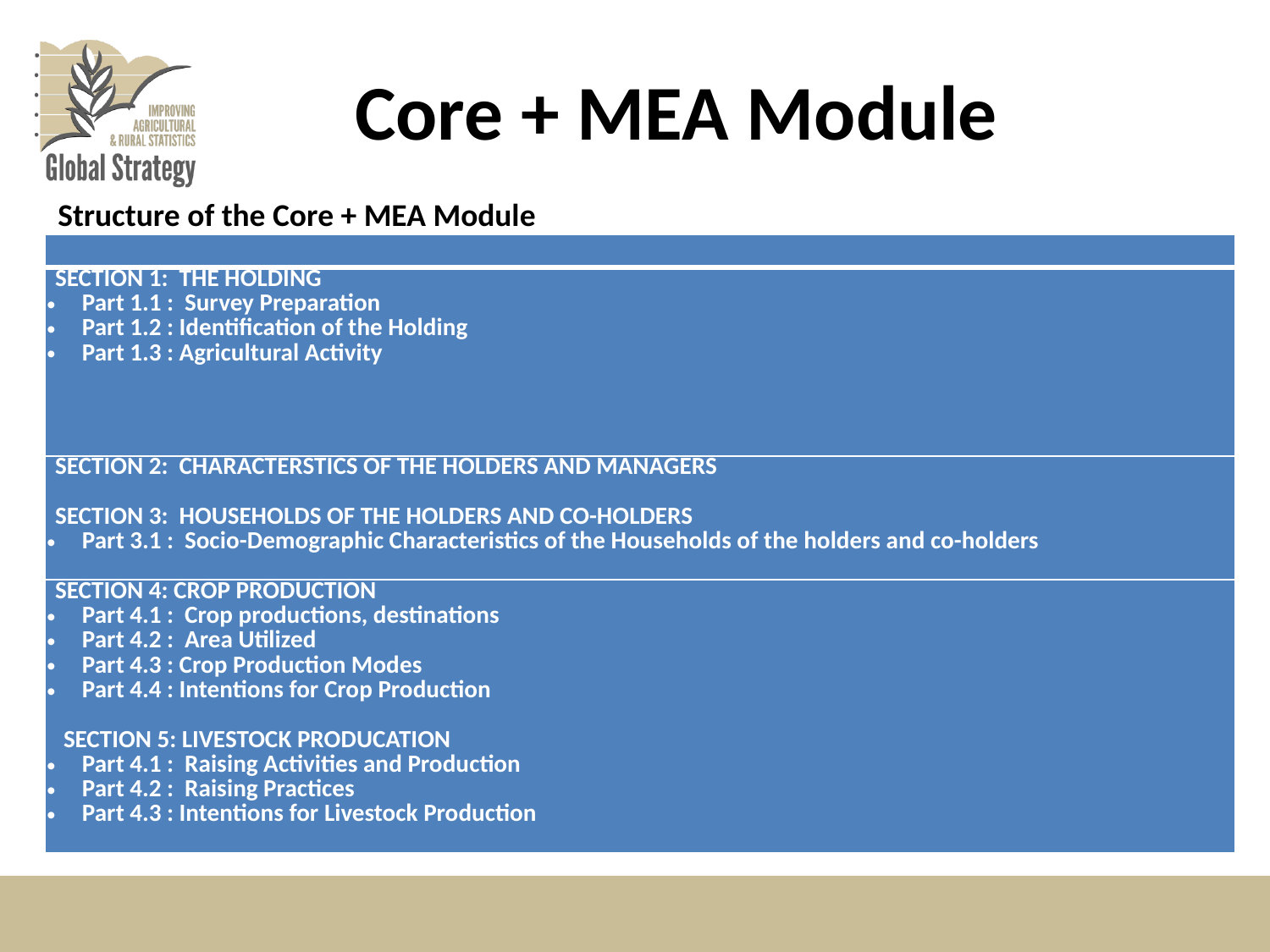

# Core + MEA Module
Structure of the Core + MEA Module
|  |
| --- |
| SECTION 1: THE HOLDING Part 1.1 : Survey Preparation Part 1.2 : Identification of the Holding Part 1.3 : Agricultural Activity |
| SECTION 2: CHARACTERSTICS OF THE HOLDERS AND MANAGERS SECTION 3: HOUSEHOLDS OF THE HOLDERS AND CO-HOLDERS Part 3.1 : Socio-Demographic Characteristics of the Households of the holders and co-holders |
| SECTION 4: CROP PRODUCTION Part 4.1 : Crop productions, destinations Part 4.2 : Area Utilized Part 4.3 : Crop Production Modes Part 4.4 : Intentions for Crop Production SECTION 5: LIVESTOCK PRODUCATION Part 4.1 : Raising Activities and Production Part 4.2 : Raising Practices Part 4.3 : Intentions for Livestock Production |